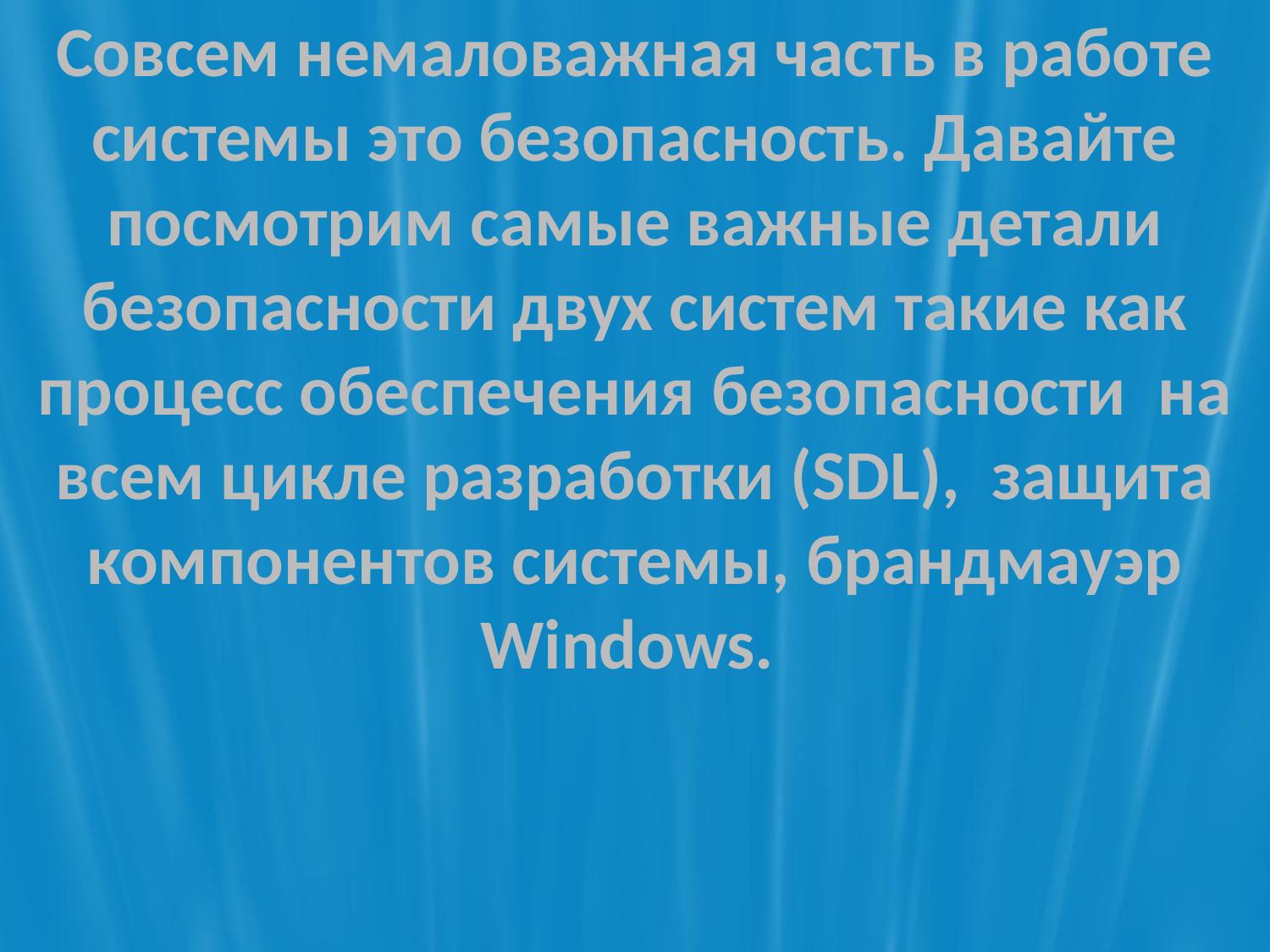

Совсем немаловажная часть в работе системы это безопасность. Давайте посмотрим самые важные детали безопасности двух систем такие как процесс обеспечения безопасности  на всем цикле разработки (SDL),  защита компонентов системы, брандмауэр Windows.